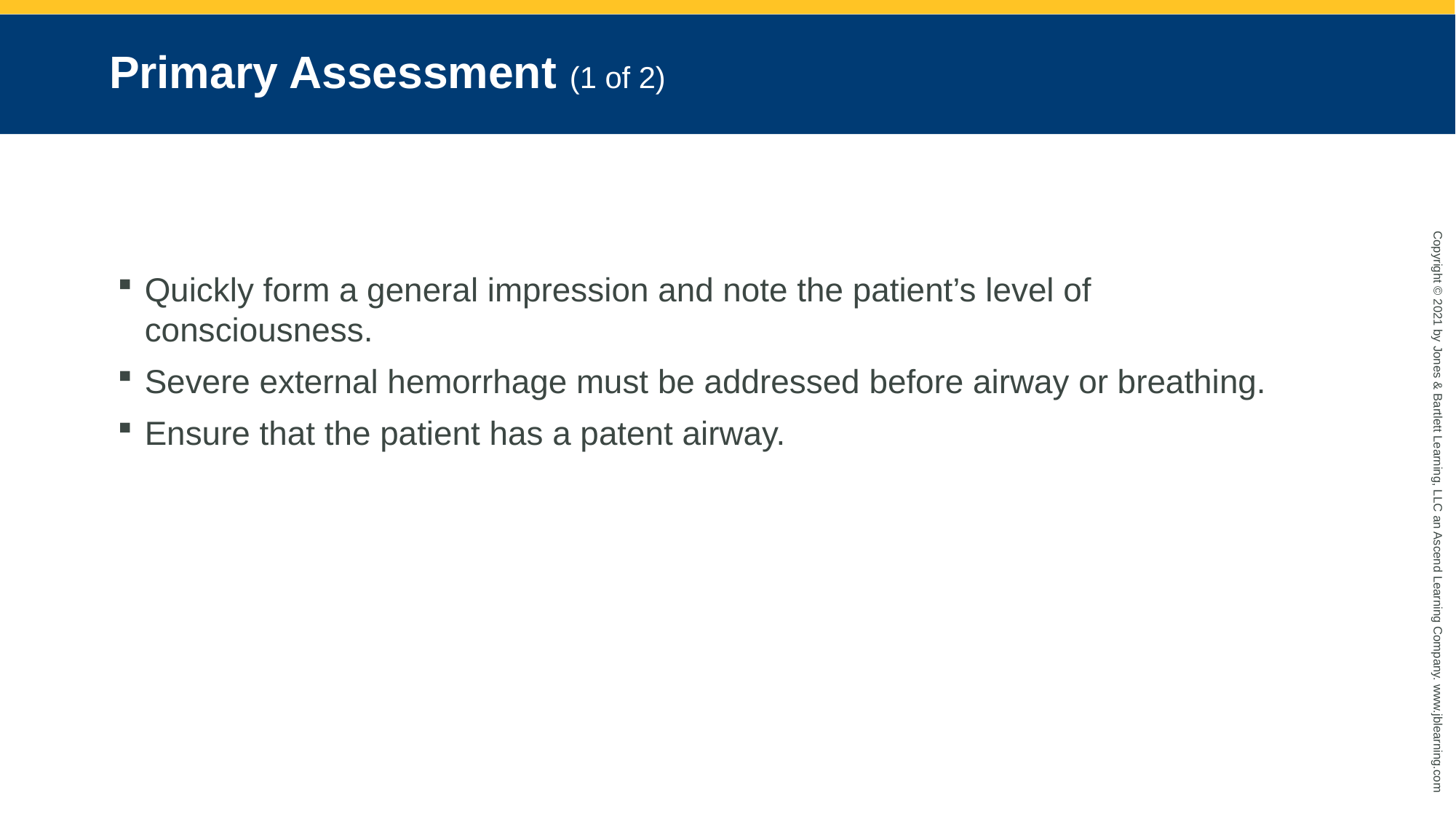

# Primary Assessment (1 of 2)
Quickly form a general impression and note the patient’s level of consciousness.
Severe external hemorrhage must be addressed before airway or breathing.
Ensure that the patient has a patent airway.